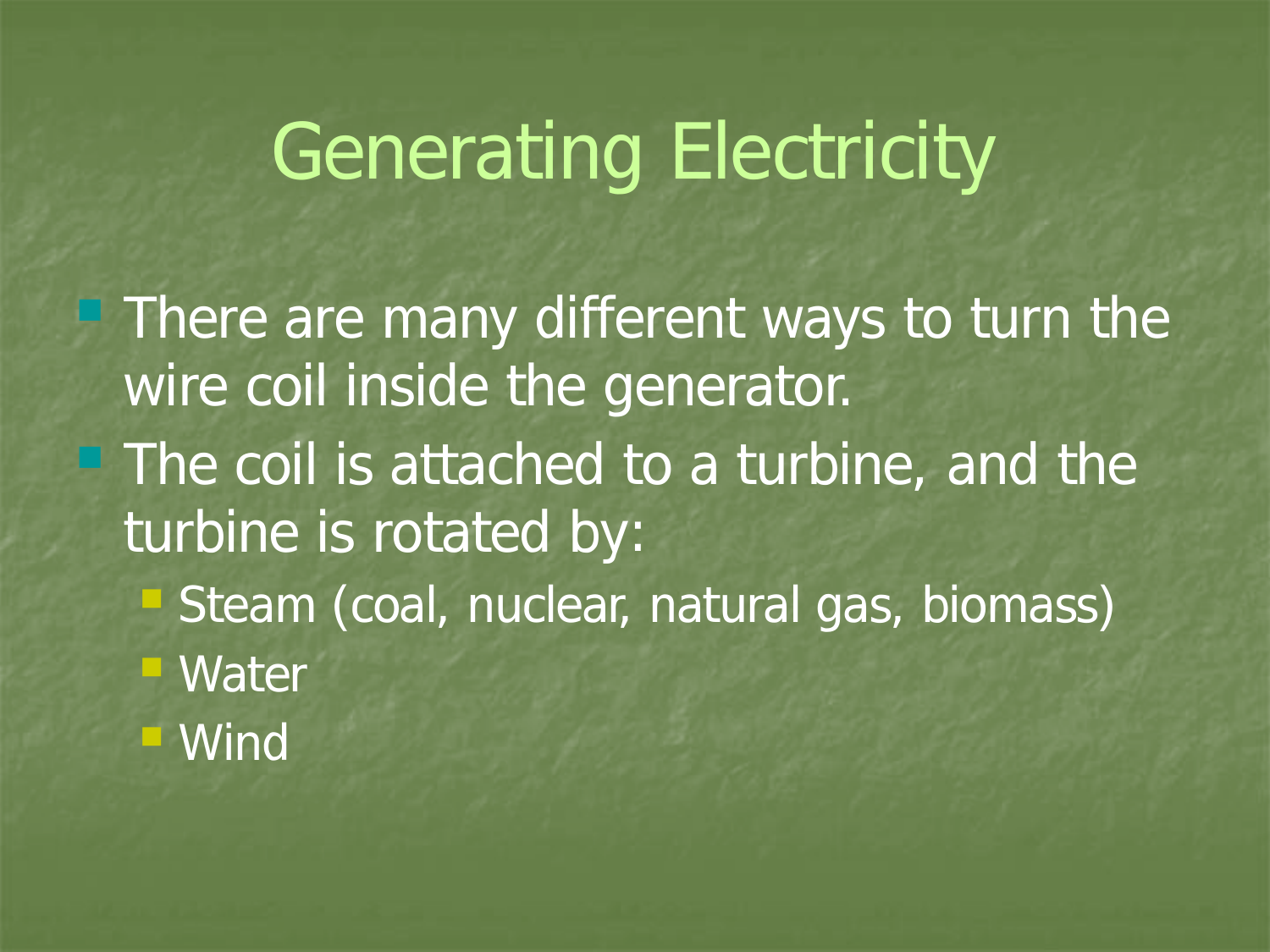

# Generating Electricity
There are many different ways to turn the wire coil inside the generator.
The coil is attached to a turbine, and the turbine is rotated by:
Steam (coal, nuclear, natural gas, biomass)
Water
Wind